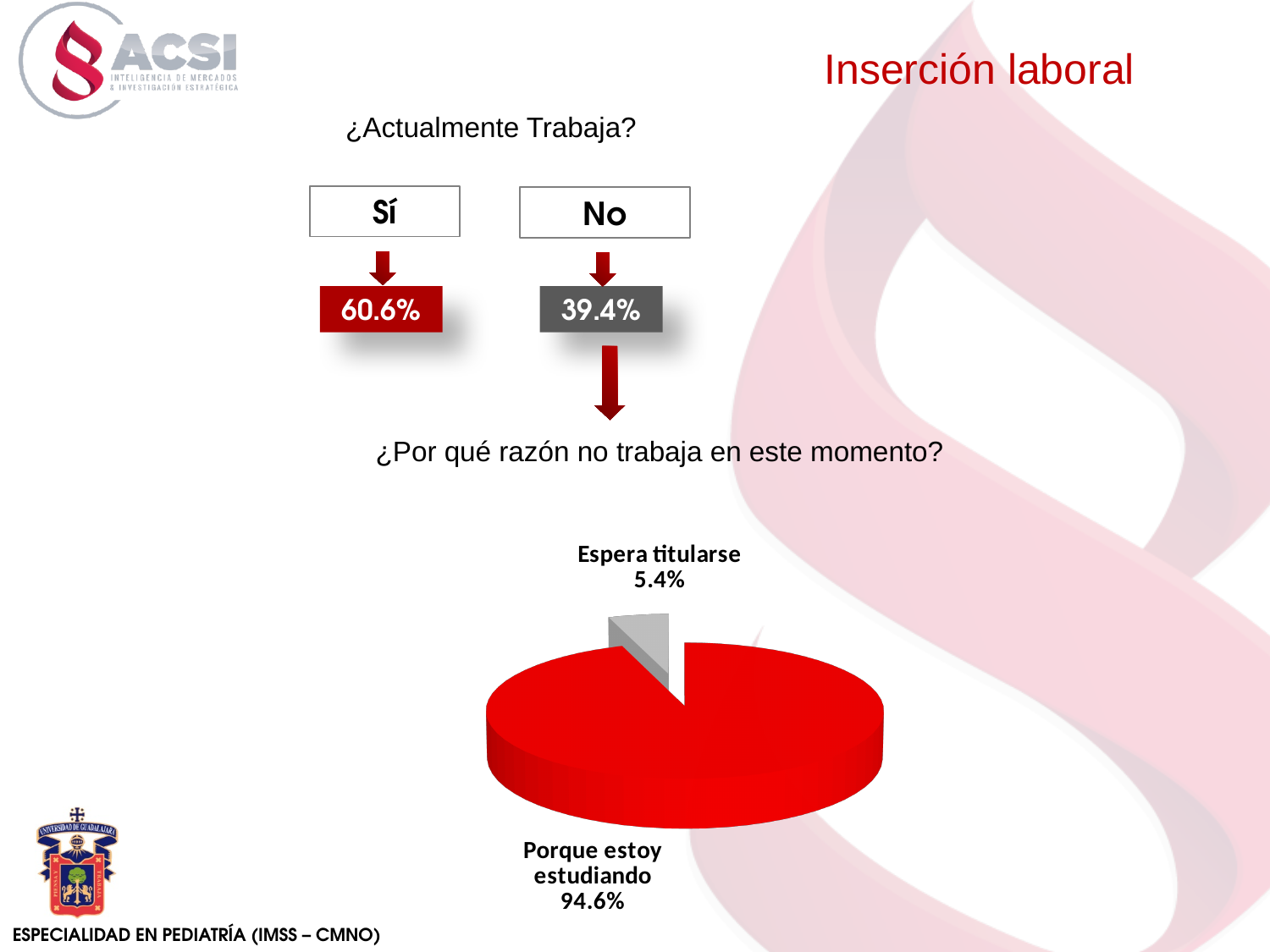

Inserción laboral
¿Actualmente Trabaja?
Sí
No

60.6%
39.4%

¿Por qué razón no trabaja en este momento?

[unsupported chart]